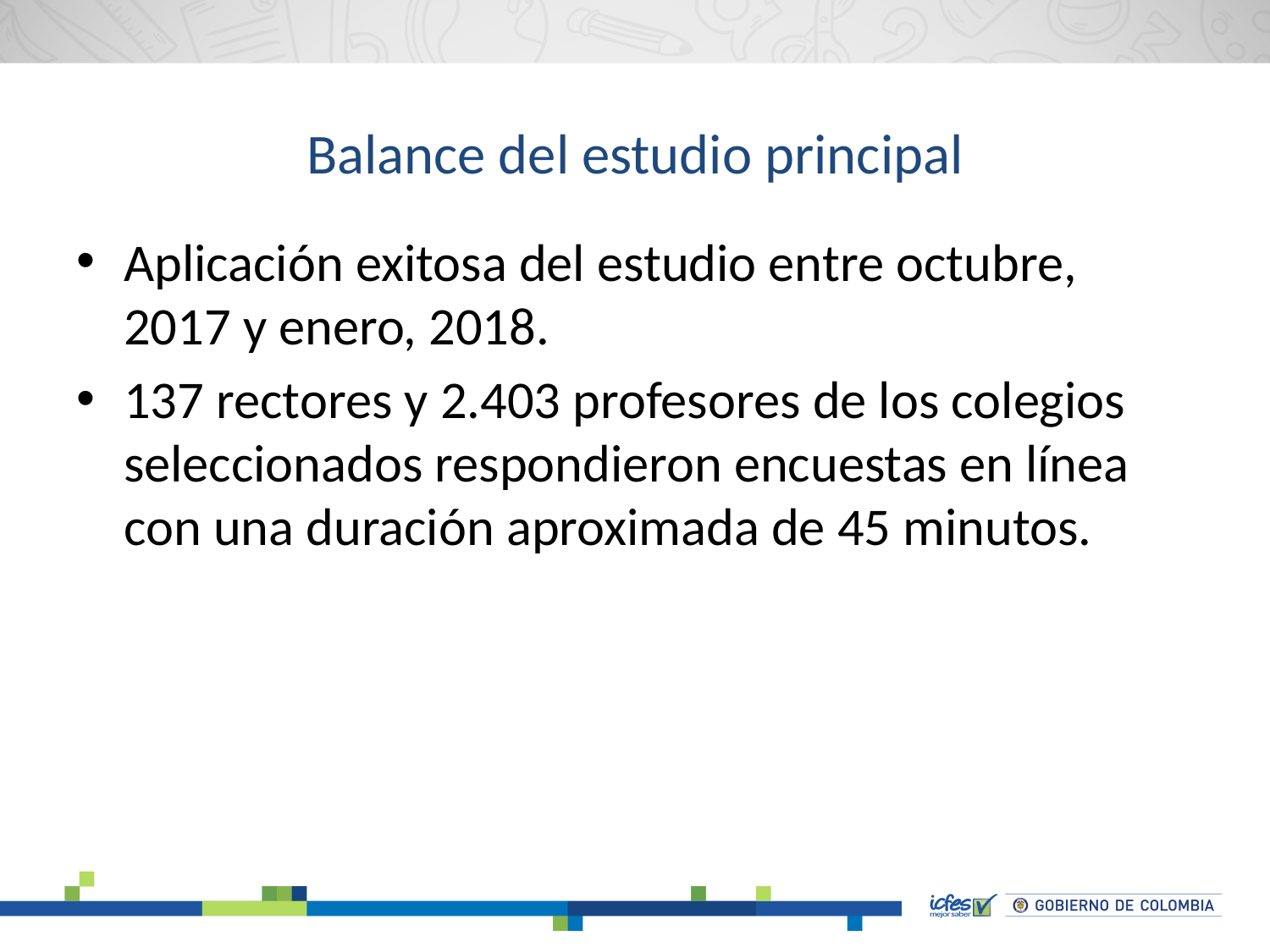

# Balance del estudio principal
Aplicación exitosa del estudio entre octubre, 2017 y enero, 2018.
137 rectores y 2.403 profesores de los colegios seleccionados respondieron encuestas en línea con una duración aproximada de 45 minutos.